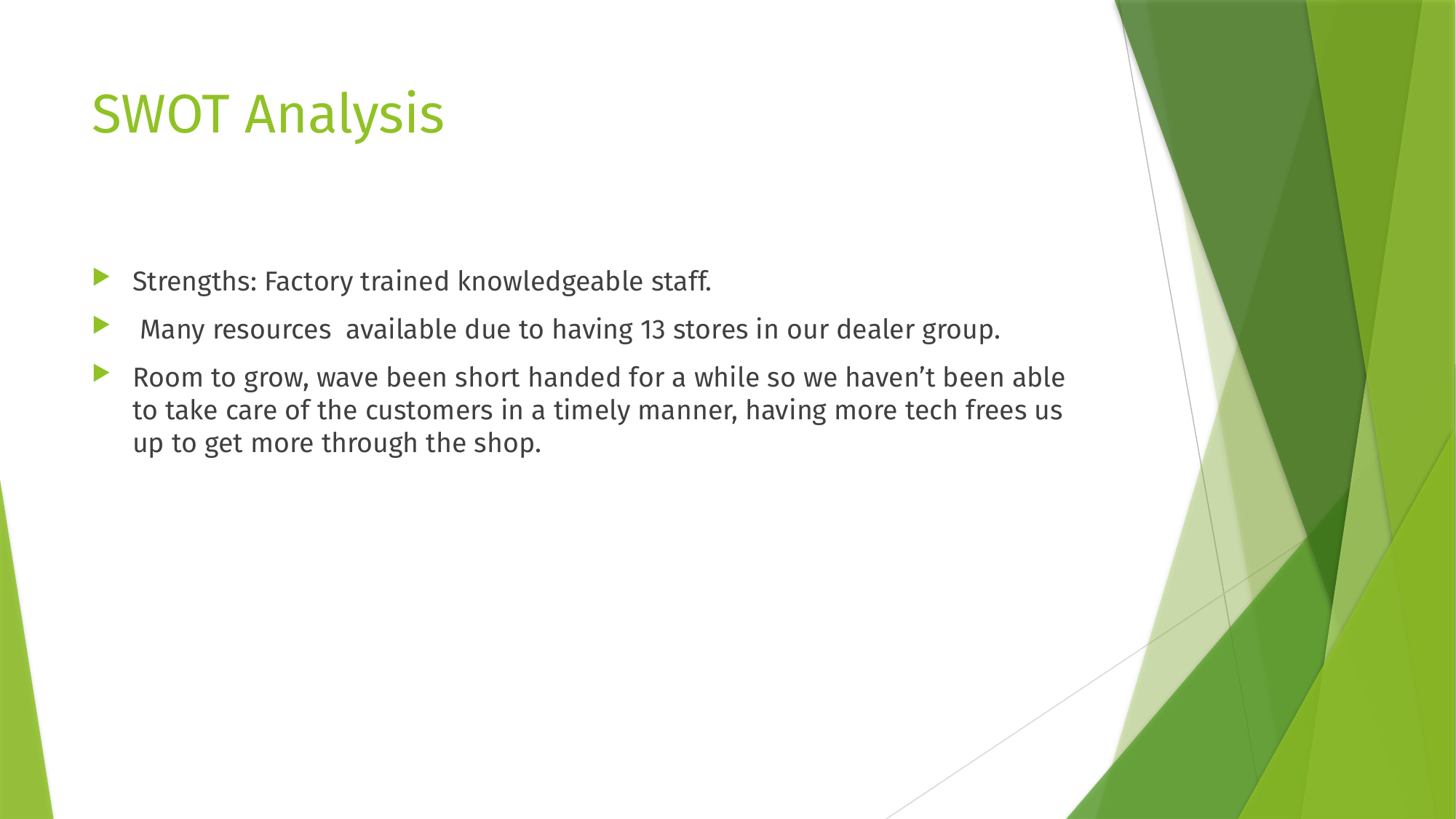

# SWOT Analysis
Strengths: Factory trained knowledgeable staff.
 Many resources  available due to having 13 stores in our dealer group.
Room to grow, wave been short handed for a while so we haven’t been able to take care of the customers in a timely manner, having more tech frees us up to get more through the shop.